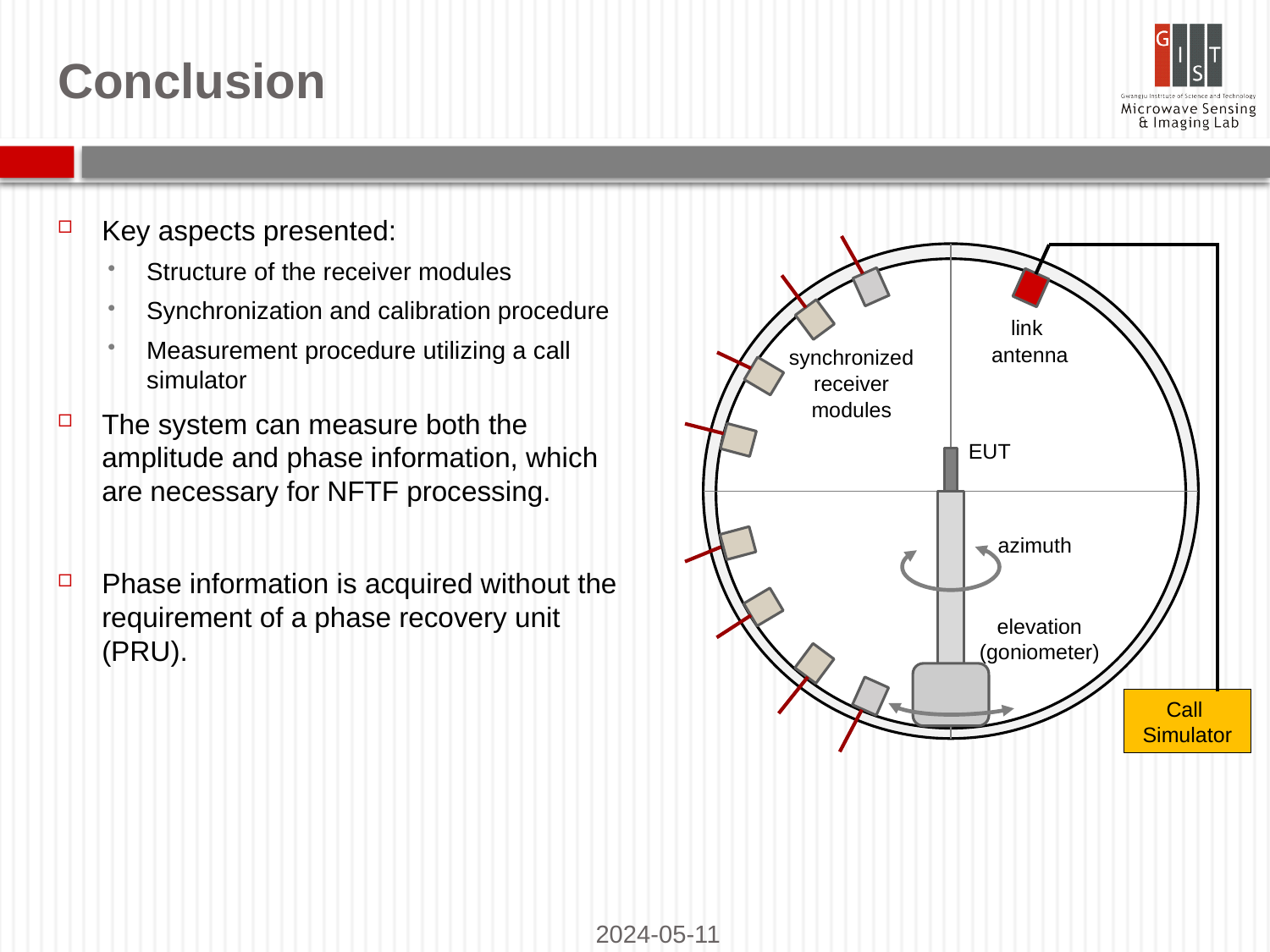

# Conclusion
Key aspects presented:
Structure of the receiver modules
Synchronization and calibration procedure
Measurement procedure utilizing a call simulator
The system can measure both the amplitude and phase information, which are necessary for NFTF processing.

Phase information is acquired without the requirement of a phase recovery unit (PRU).

link
antenna
synchronized
receiver modules

EUT

azimuth

elevation (goniometer)

Call
Simulator
2024-05-11